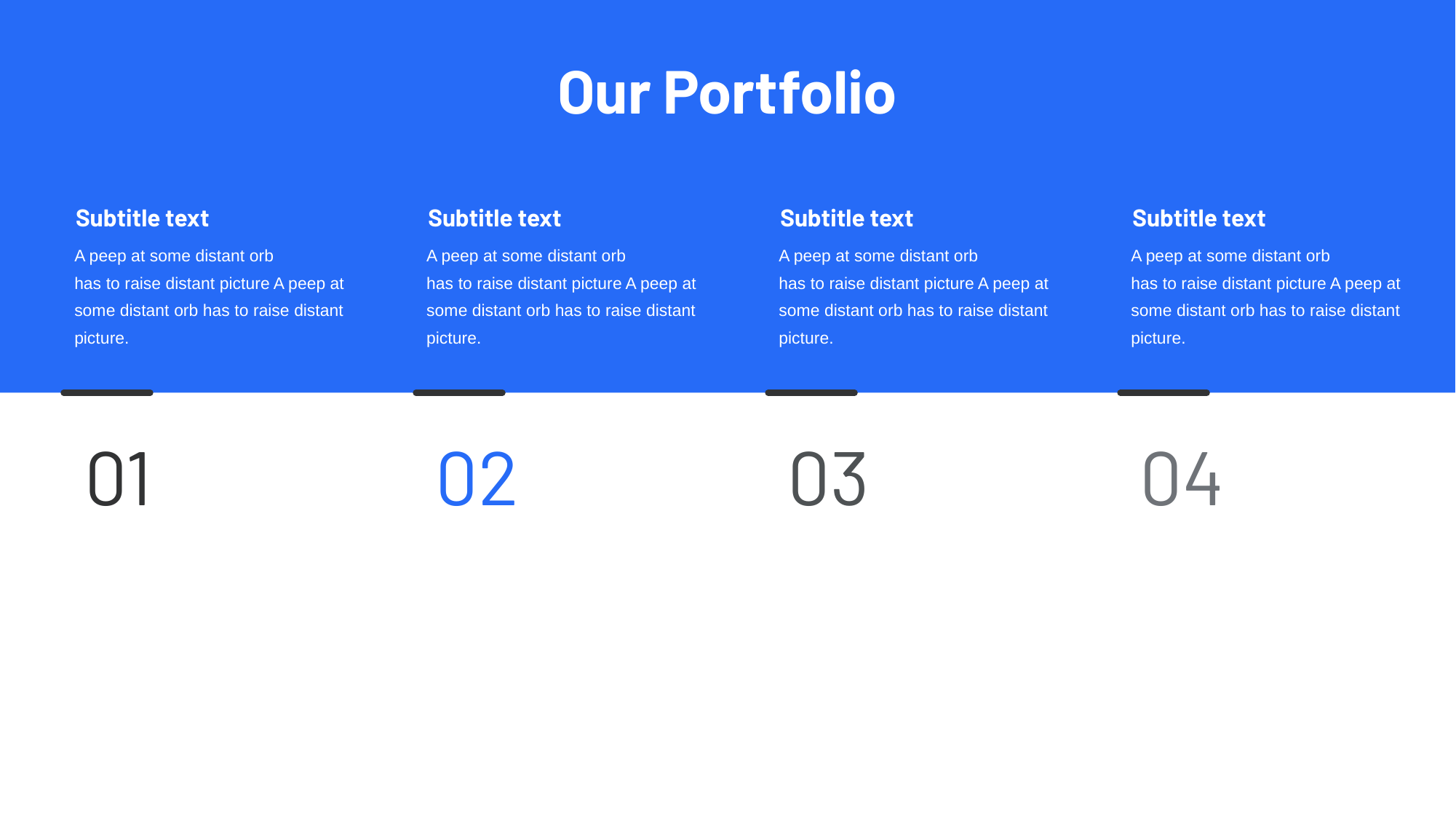

Our Portfolio
Subtitle text
Subtitle text
Subtitle text
Subtitle text
A peep at some distant orb
has to raise distant picture A peep at some distant orb has to raise distant picture.
A peep at some distant orb
has to raise distant picture A peep at some distant orb has to raise distant picture.
A peep at some distant orb
has to raise distant picture A peep at some distant orb has to raise distant picture.
A peep at some distant orb
has to raise distant picture A peep at some distant orb has to raise distant picture.
01
02
03
04